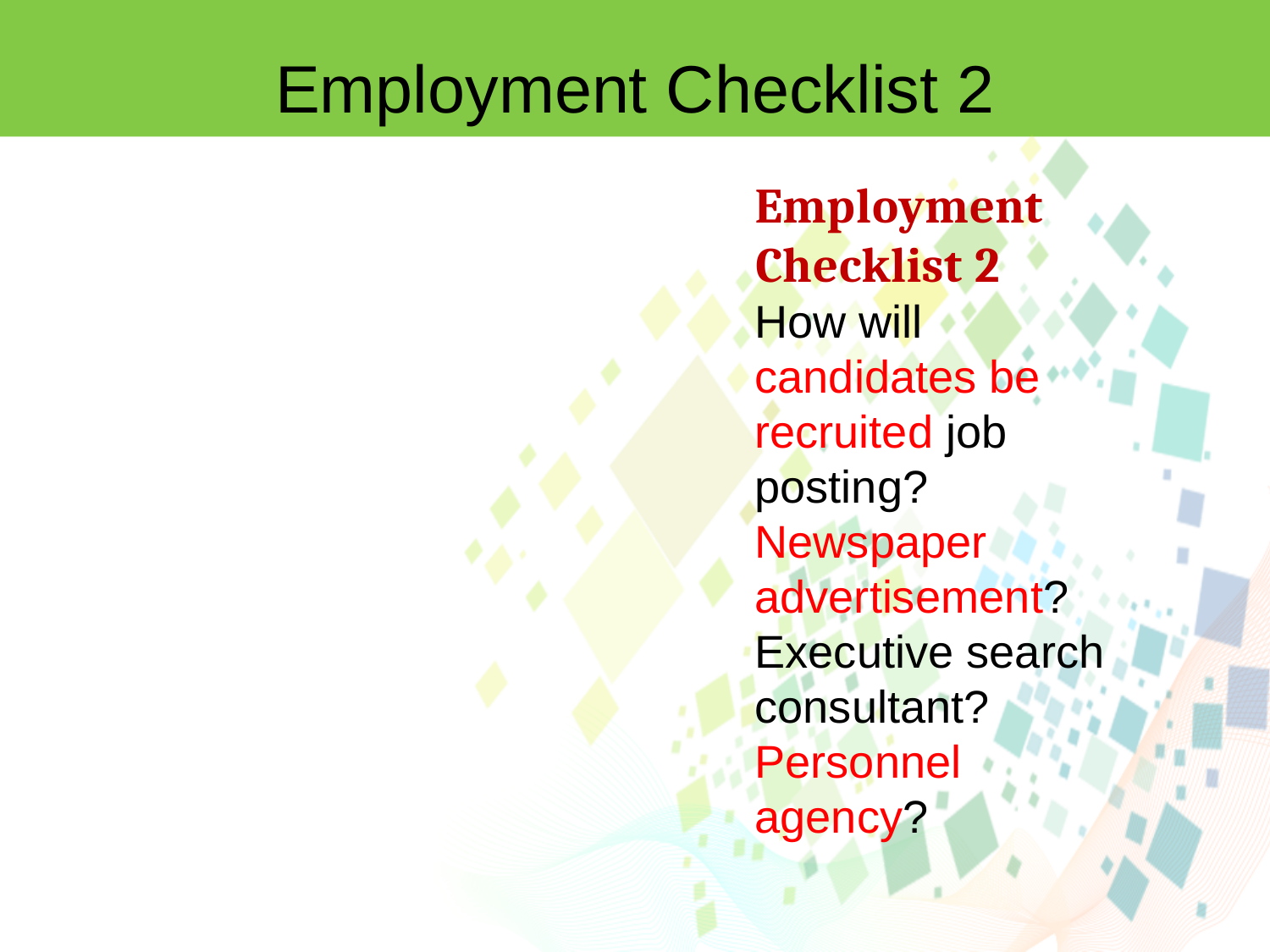

Employment Checklist 2
Employment Checklist 2
How will candidates be recruited job posting? Newspaper advertisement? Executive search consultant? Personnel agency?